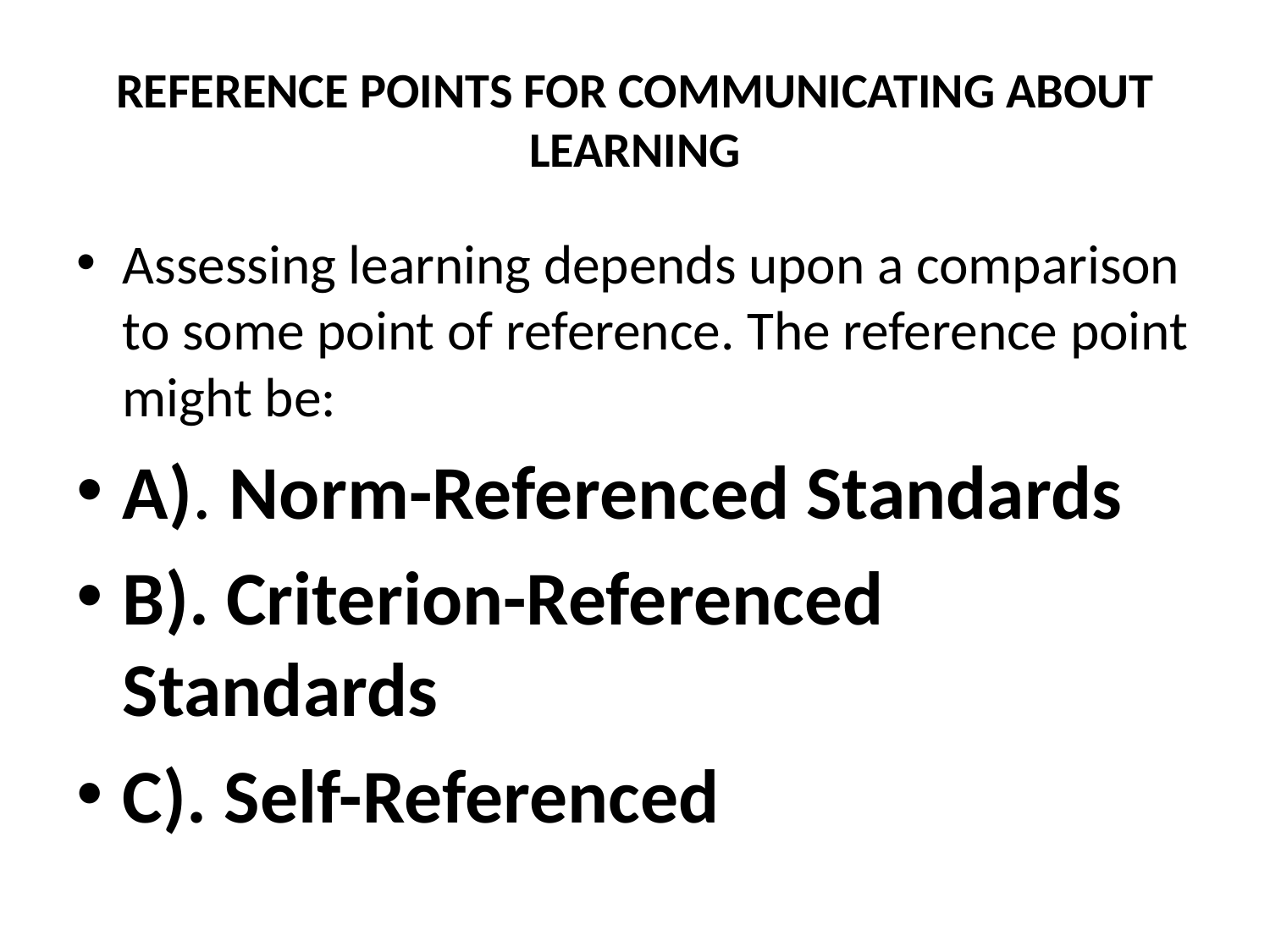

# REFERENCE POINTS FOR COMMUNICATING ABOUT LEARNING
Assessing learning depends upon a comparison to some point of reference. The reference point might be:
A). Norm-Referenced Standards
B). Criterion-Referenced Standards
C). Self-Referenced